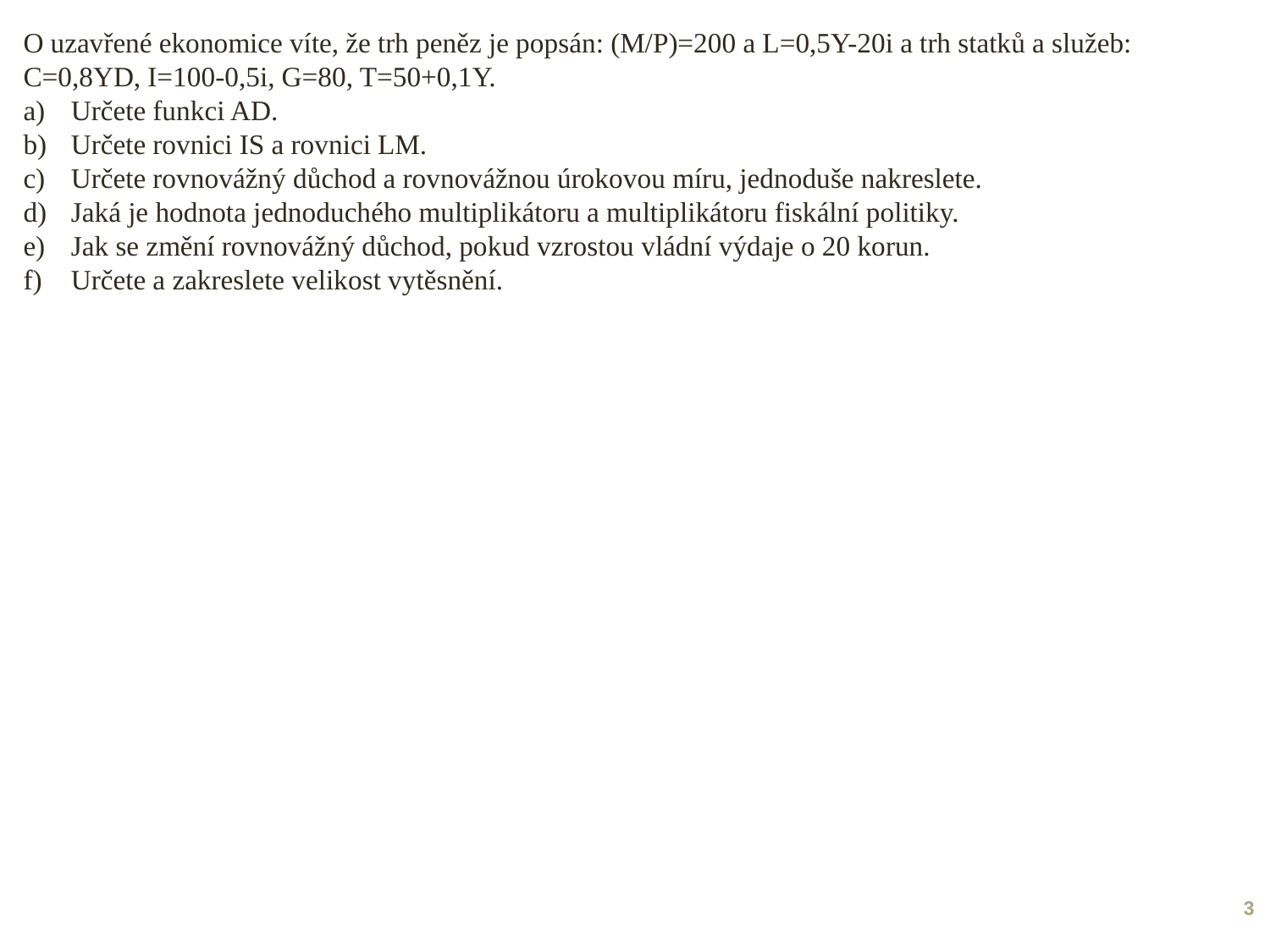

O uzavřené ekonomice víte, že trh peněz je popsán: (M/P)=200 a L=0,5Y-20i a trh statků a služeb: C=0,8YD, I=100-0,5i, G=80, T=50+0,1Y.
Určete funkci AD.
Určete rovnici IS a rovnici LM.
Určete rovnovážný důchod a rovnovážnou úrokovou míru, jednoduše nakreslete.
Jaká je hodnota jednoduchého multiplikátoru a multiplikátoru fiskální politiky.
Jak se změní rovnovážný důchod, pokud vzrostou vládní výdaje o 20 korun.
Určete a zakreslete velikost vytěsnění.
3